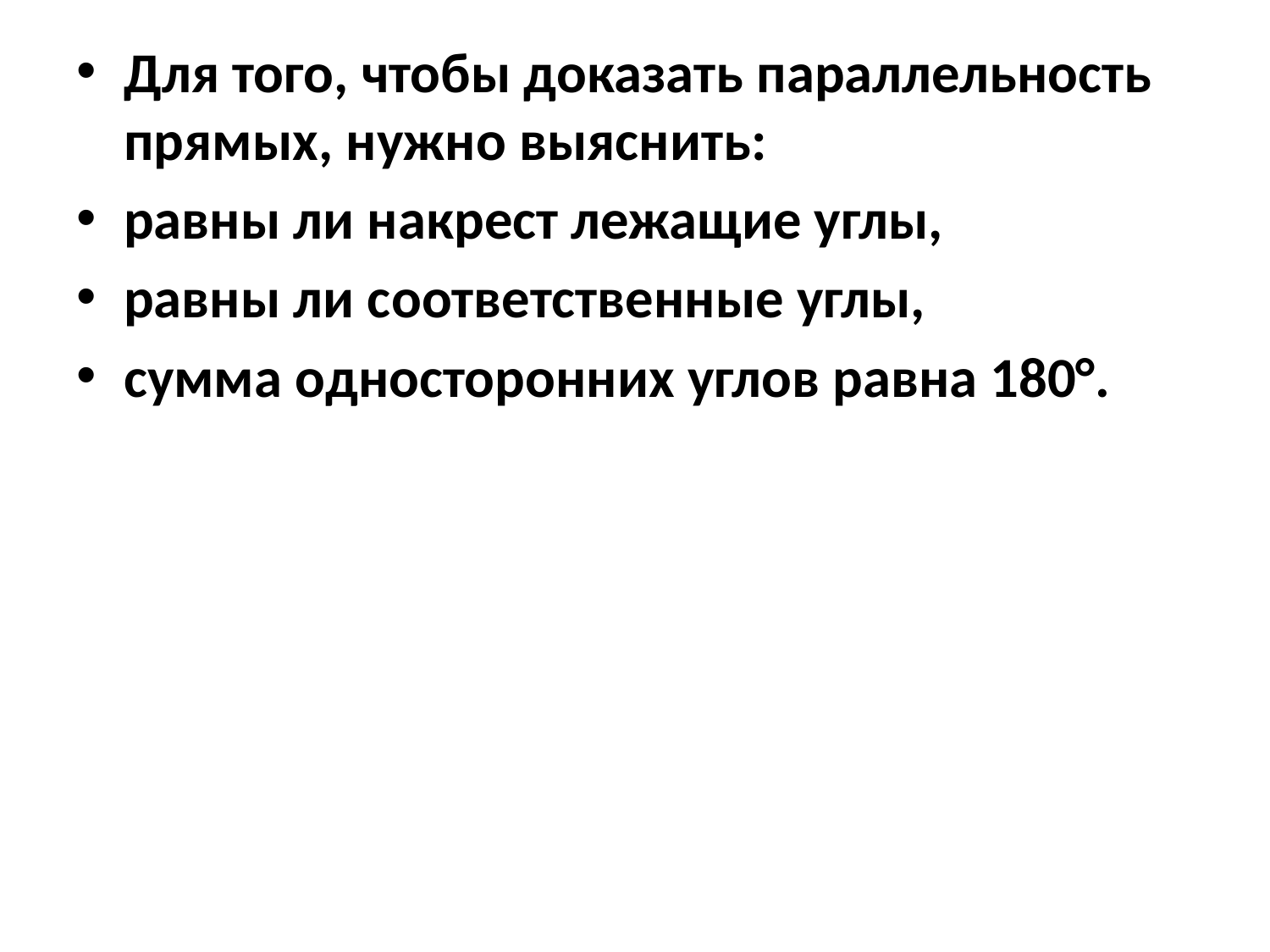

Для того, чтобы доказать параллельность прямых, нужно выяснить:
равны ли накрест лежащие углы,
равны ли соответственные углы,
сумма односторонних углов равна 180°.